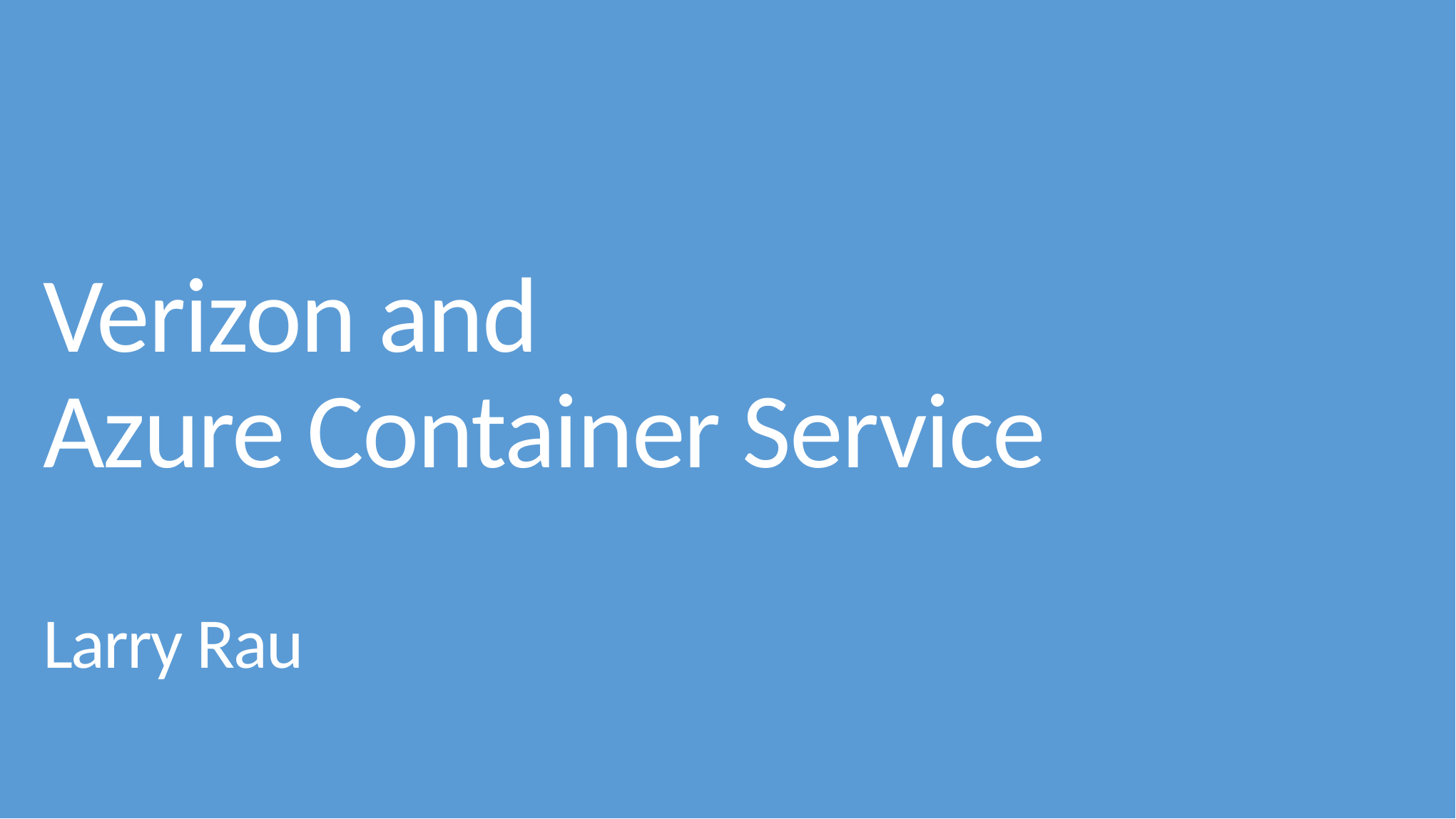

# Verizon and Azure Container Service Larry Rau